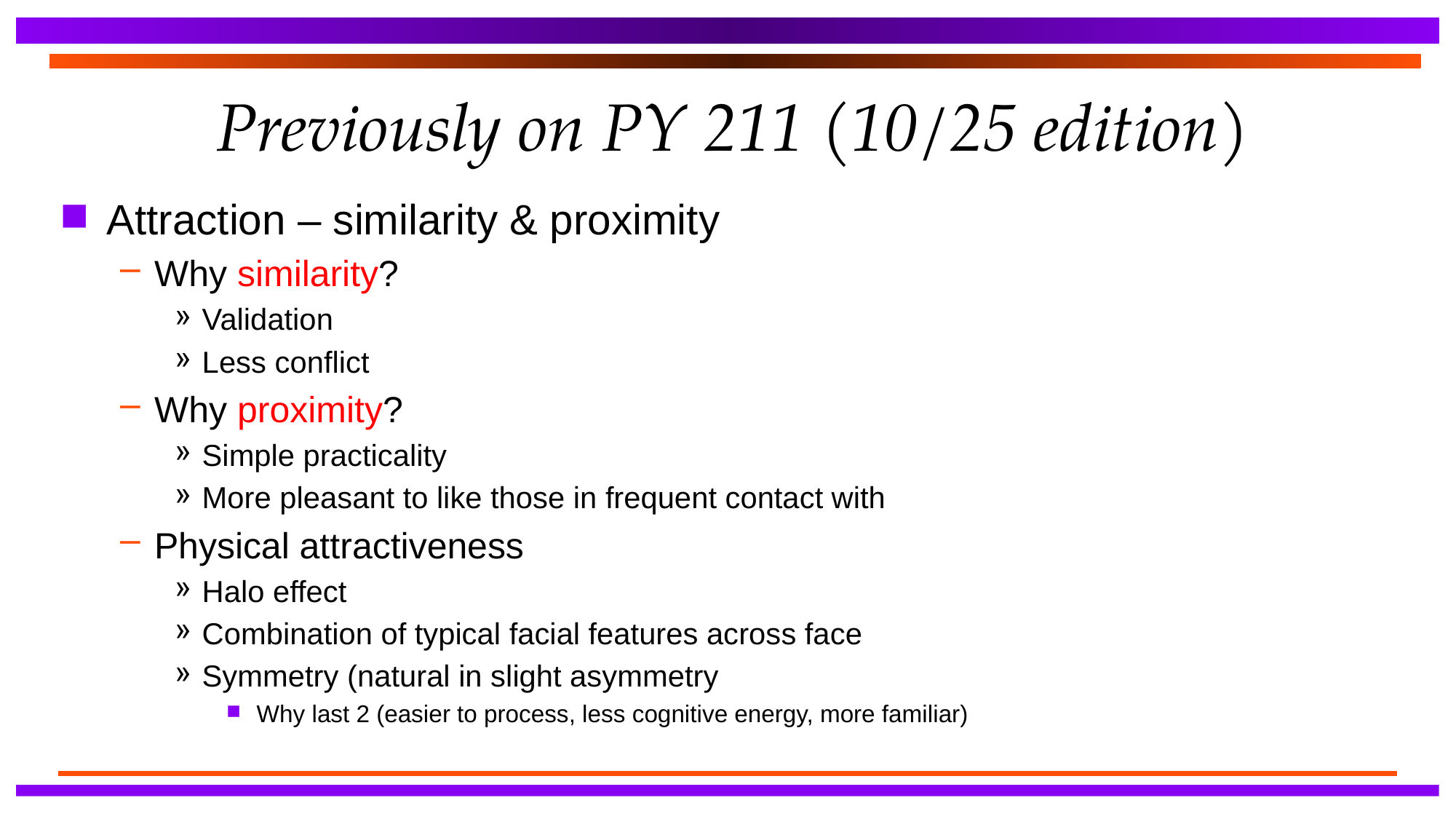

# Previously on PY 211 (10/25 edition)
Attraction – similarity & proximity
Why similarity?
Validation
Less conflict
Why proximity?
Simple practicality
More pleasant to like those in frequent contact with
Physical attractiveness
Halo effect
Combination of typical facial features across face
Symmetry (natural in slight asymmetry
Why last 2 (easier to process, less cognitive energy, more familiar)